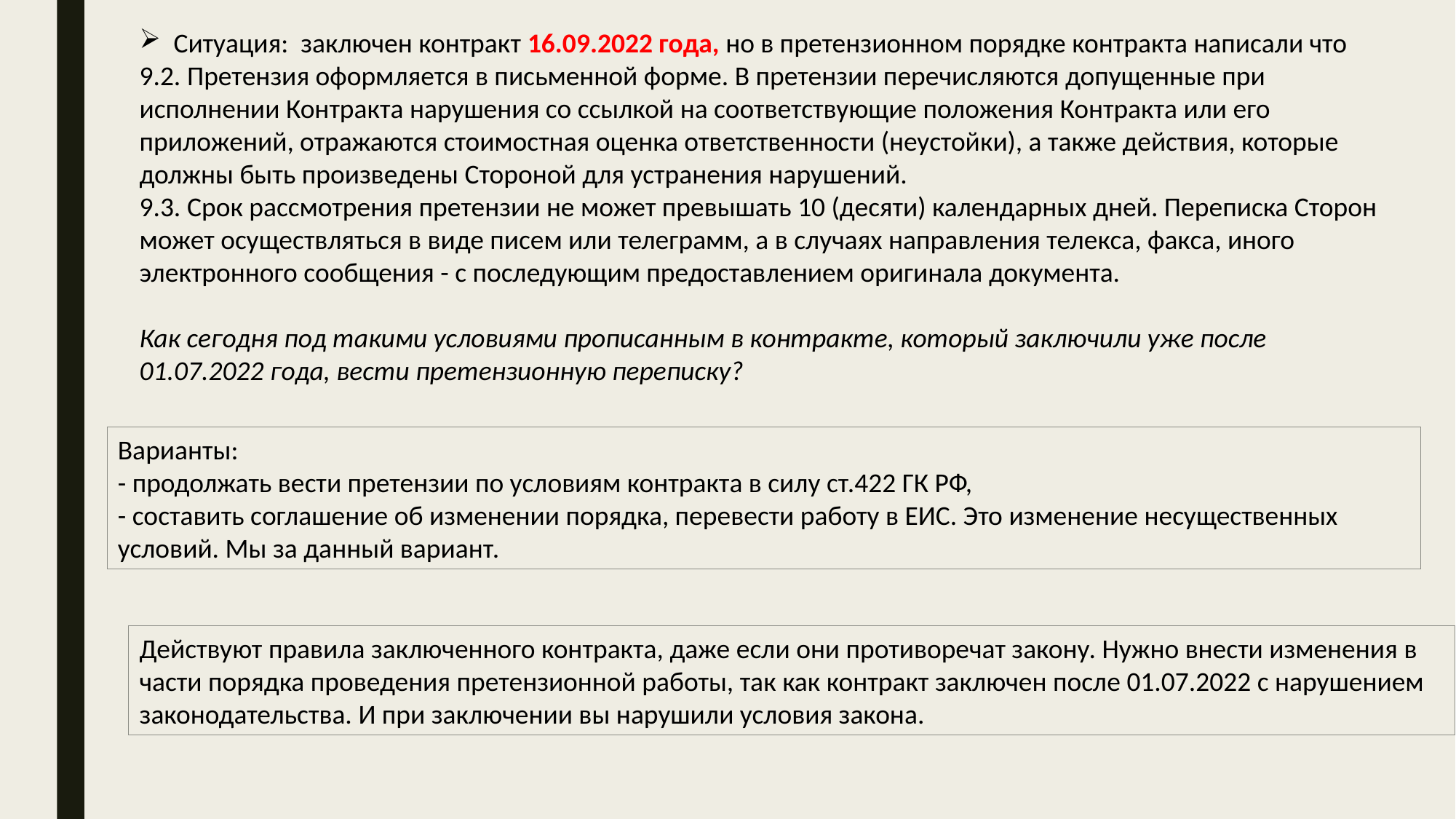

Ситуация:  заключен контракт 16.09.2022 года, но в претензионном порядке контракта написали что
9.2. Претензия оформляется в письменной форме. В претензии перечисляются допущенные при исполнении Контракта нарушения со ссылкой на соответствующие положения Контракта или его приложений, отражаются стоимостная оценка ответственности (неустойки), а также действия, которые должны быть произведены Стороной для устранения нарушений.
9.3. Срок рассмотрения претензии не может превышать 10 (десяти) календарных дней. Переписка Сторон может осуществляться в виде писем или телеграмм, а в случаях направления телекса, факса, иного электронного сообщения - с последующим предоставлением оригинала документа.

Как сегодня под такими условиями прописанным в контракте, который заключили уже после 01.07.2022 года, вести претензионную переписку?
Варианты:
- продолжать вести претензии по условиям контракта в силу ст.422 ГК РФ,
- составить соглашение об изменении порядка, перевести работу в ЕИС. Это изменение несущественных условий. Мы за данный вариант.
Действуют правила заключенного контракта, даже если они противоречат закону. Нужно внести изменения в части порядка проведения претензионной работы, так как контракт заключен после 01.07.2022 с нарушением законодательства. И при заключении вы нарушили условия закона.